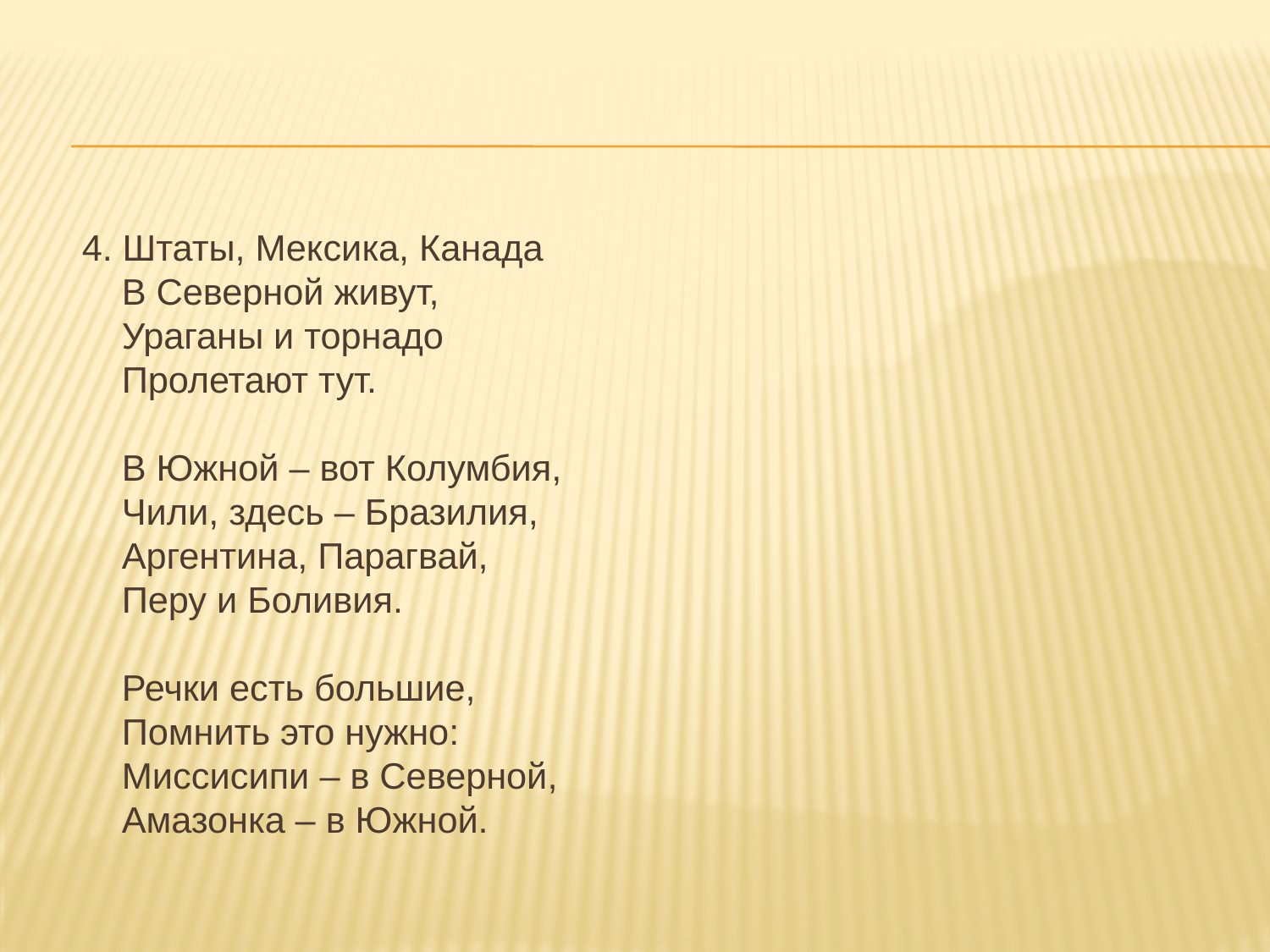

#
4. Штаты, Мексика, Канада
В Северной живут,
Ураганы и торнадо
Пролетают тут.
В Южной – вот Колумбия,
Чили, здесь – Бразилия,
Аргентина, Парагвай,
Перу и Боливия.
Речки есть большие,
Помнить это нужно:
Миссисипи – в Северной,
Амазонка – в Южной.